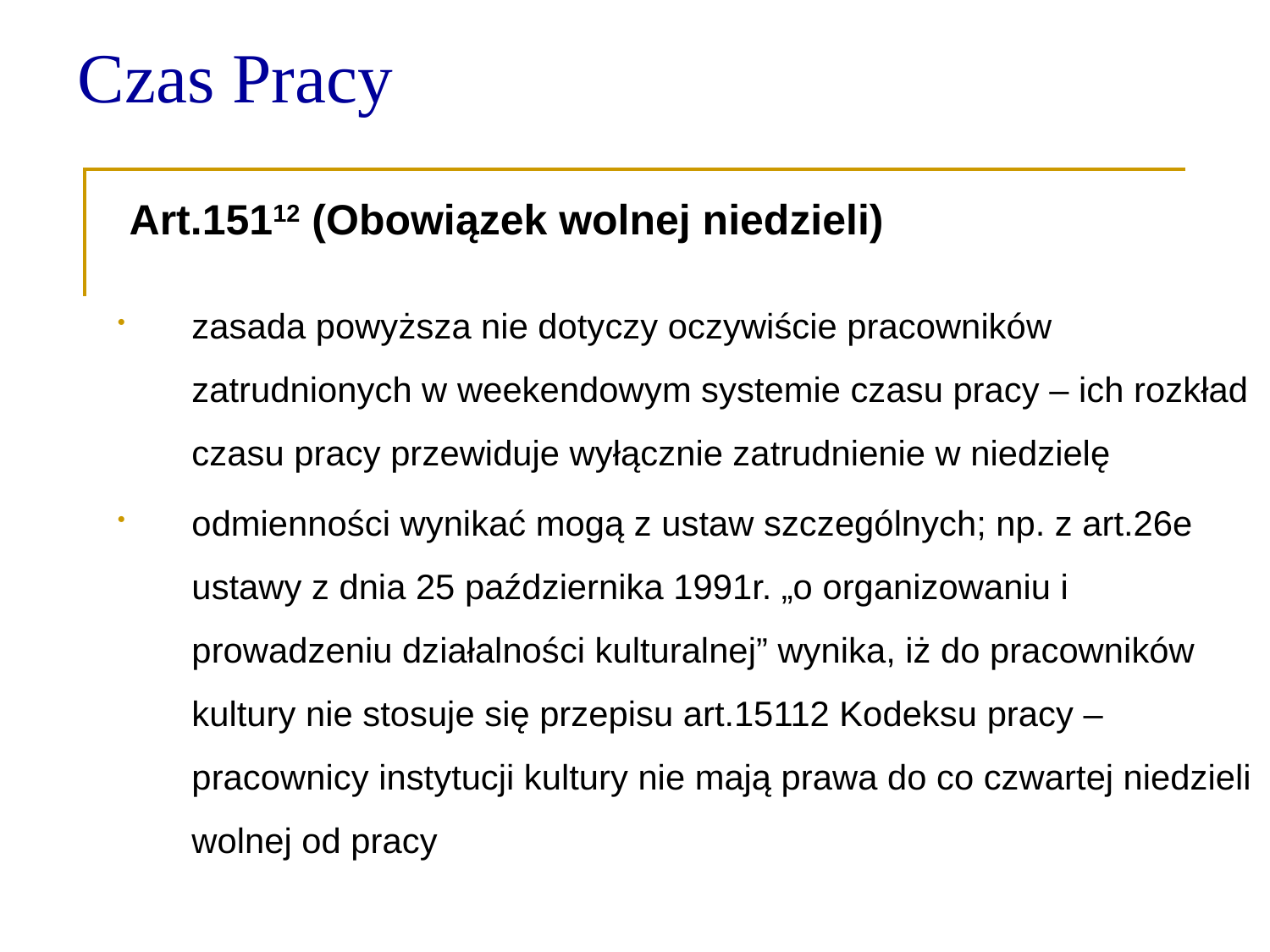

Czas Pracy
 Art.15112 (Obowiązek wolnej niedzieli)
zasada powyższa nie dotyczy oczywiście pracowników zatrudnionych w weekendowym systemie czasu pracy – ich rozkład czasu pracy przewiduje wyłącznie zatrudnienie w niedzielę
odmienności wynikać mogą z ustaw szczególnych; np. z art.26e ustawy z dnia 25 października 1991r. „o organizowaniu i prowadzeniu działalności kulturalnej” wynika, iż do pracowników kultury nie stosuje się przepisu art.15112 Kodeksu pracy – pracownicy instytucji kultury nie mają prawa do co czwartej niedzieli wolnej od pracy